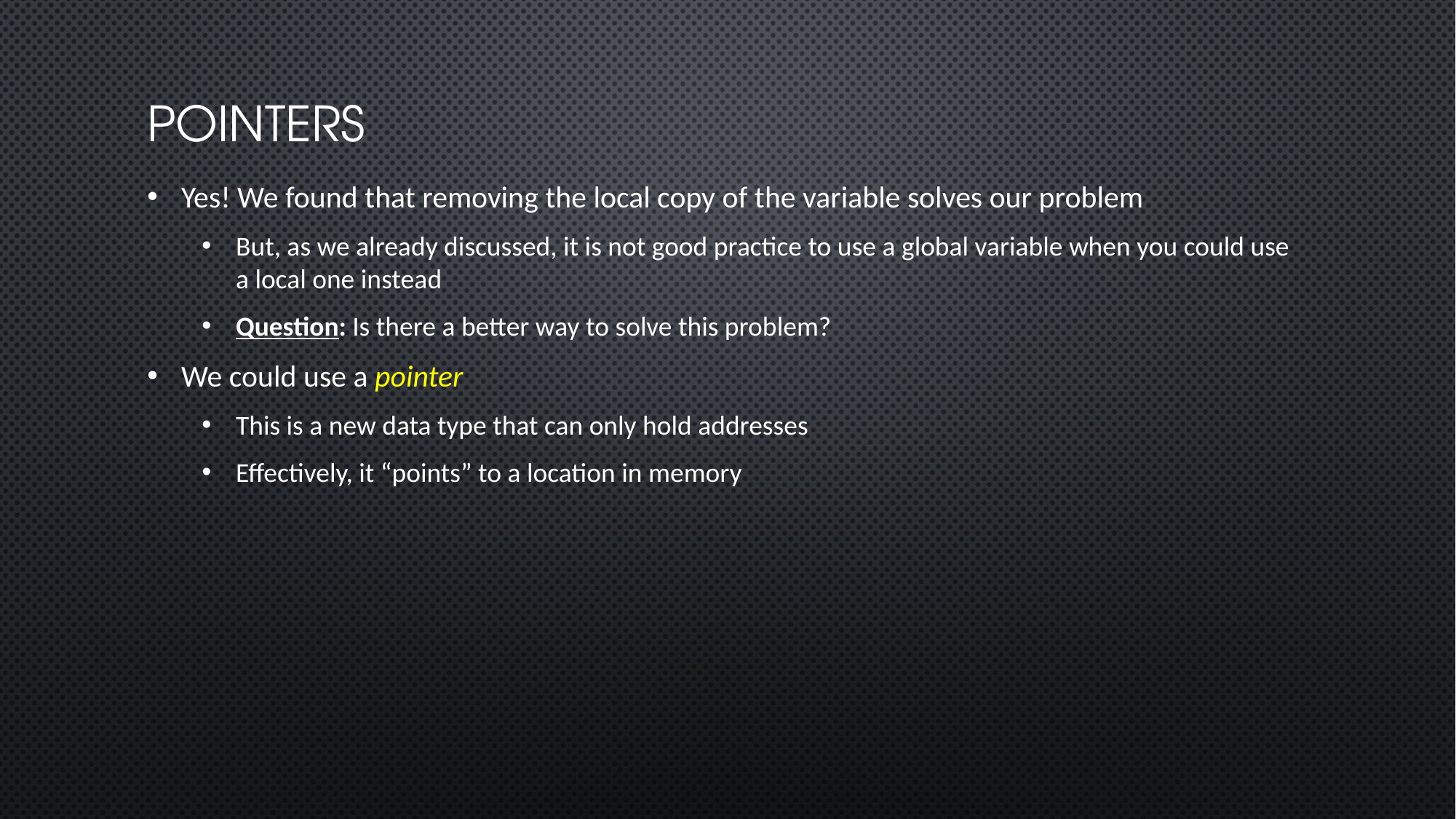

# Pointers
Yes! We found that removing the local copy of the variable solves our problem
But, as we already discussed, it is not good practice to use a global variable when you could use a local one instead
Question: Is there a better way to solve this problem?
We could use a pointer
This is a new data type that can only hold addresses
Effectively, it “points” to a location in memory